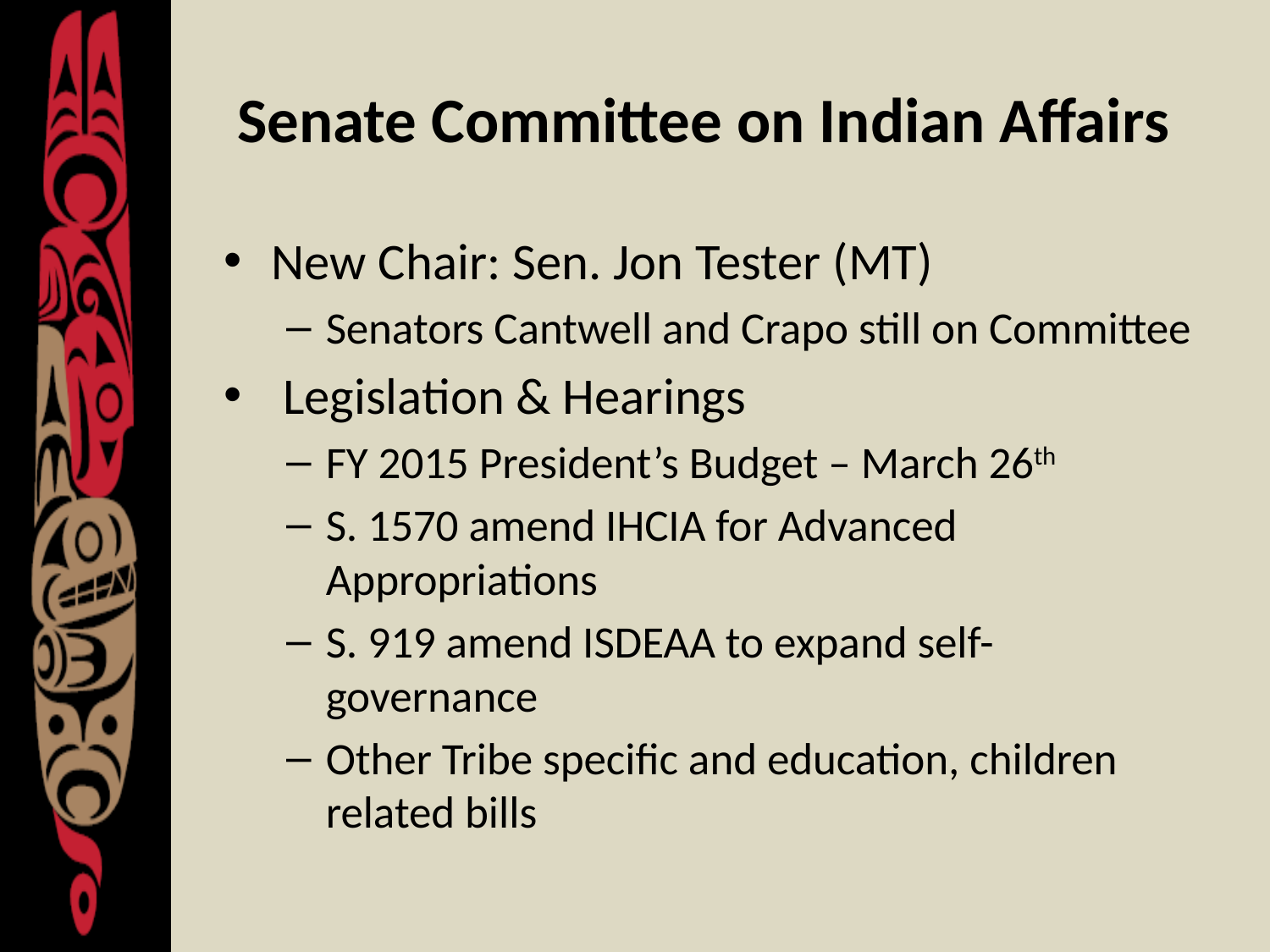

# Senate Committee on Indian Affairs
New Chair: Sen. Jon Tester (MT)
Senators Cantwell and Crapo still on Committee
 Legislation & Hearings
FY 2015 President’s Budget – March 26th
S. 1570 amend IHCIA for Advanced Appropriations
S. 919 amend ISDEAA to expand self-governance
Other Tribe specific and education, children related bills